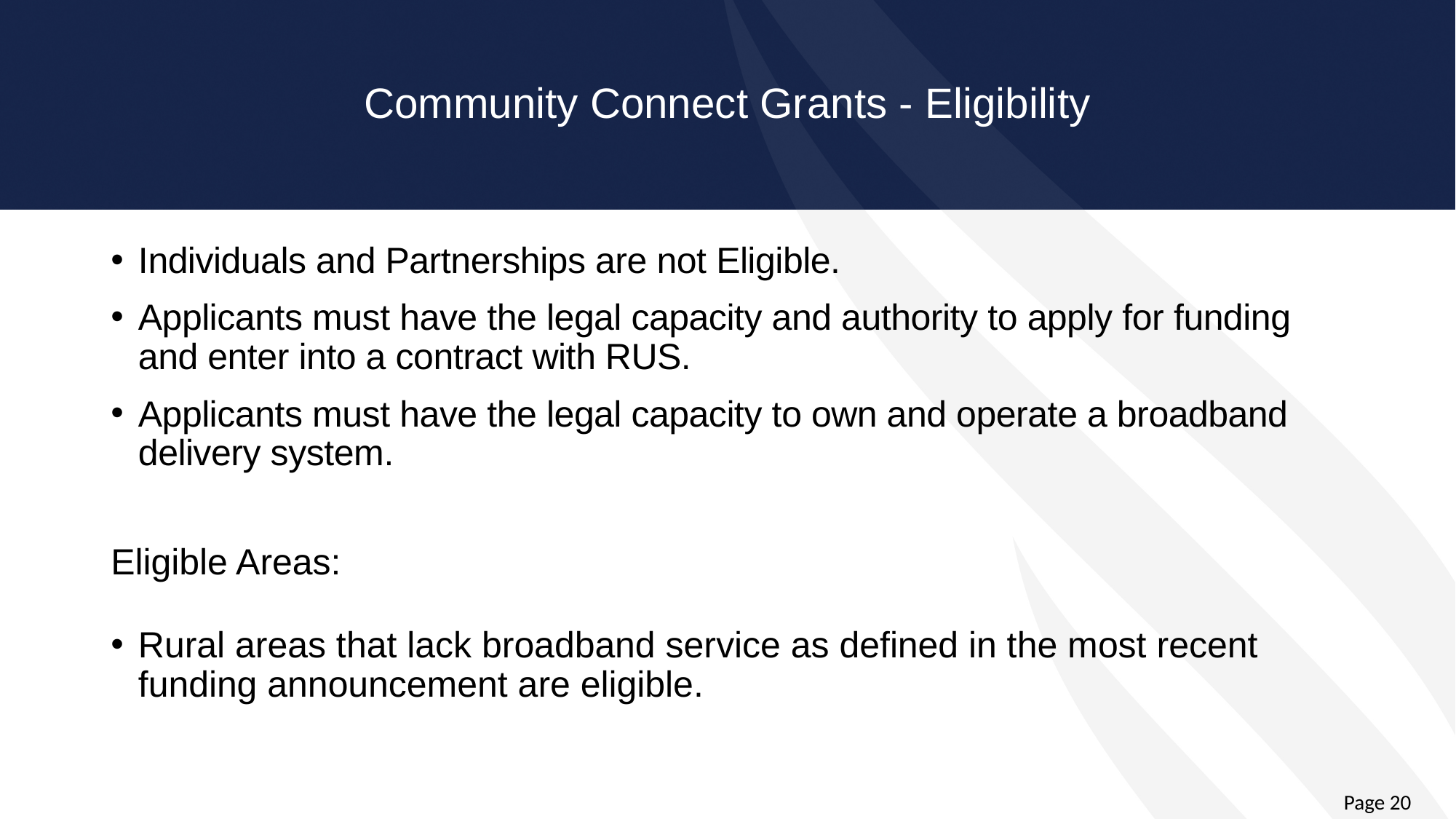

# Community Connect Grants - Eligibility
Individuals and Partnerships are not Eligible.
Applicants must have the legal capacity and authority to apply for funding and enter into a contract with RUS.
Applicants must have the legal capacity to own and operate a broadband delivery system.

Eligible Areas:

Rural areas that lack broadband service as defined in the most recent funding announcement are eligible.